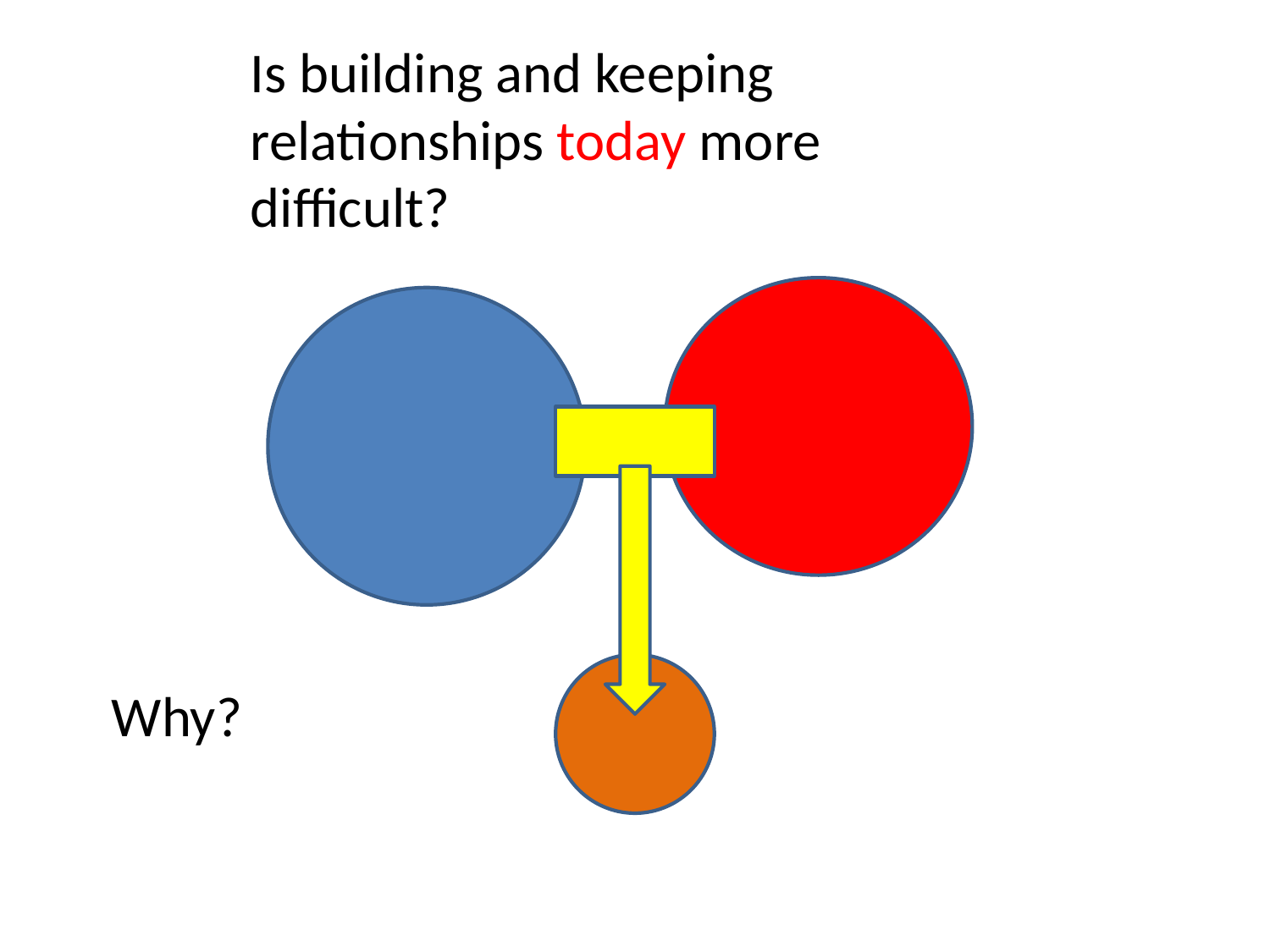

Is building and keeping relationships today more difficult?

Why?